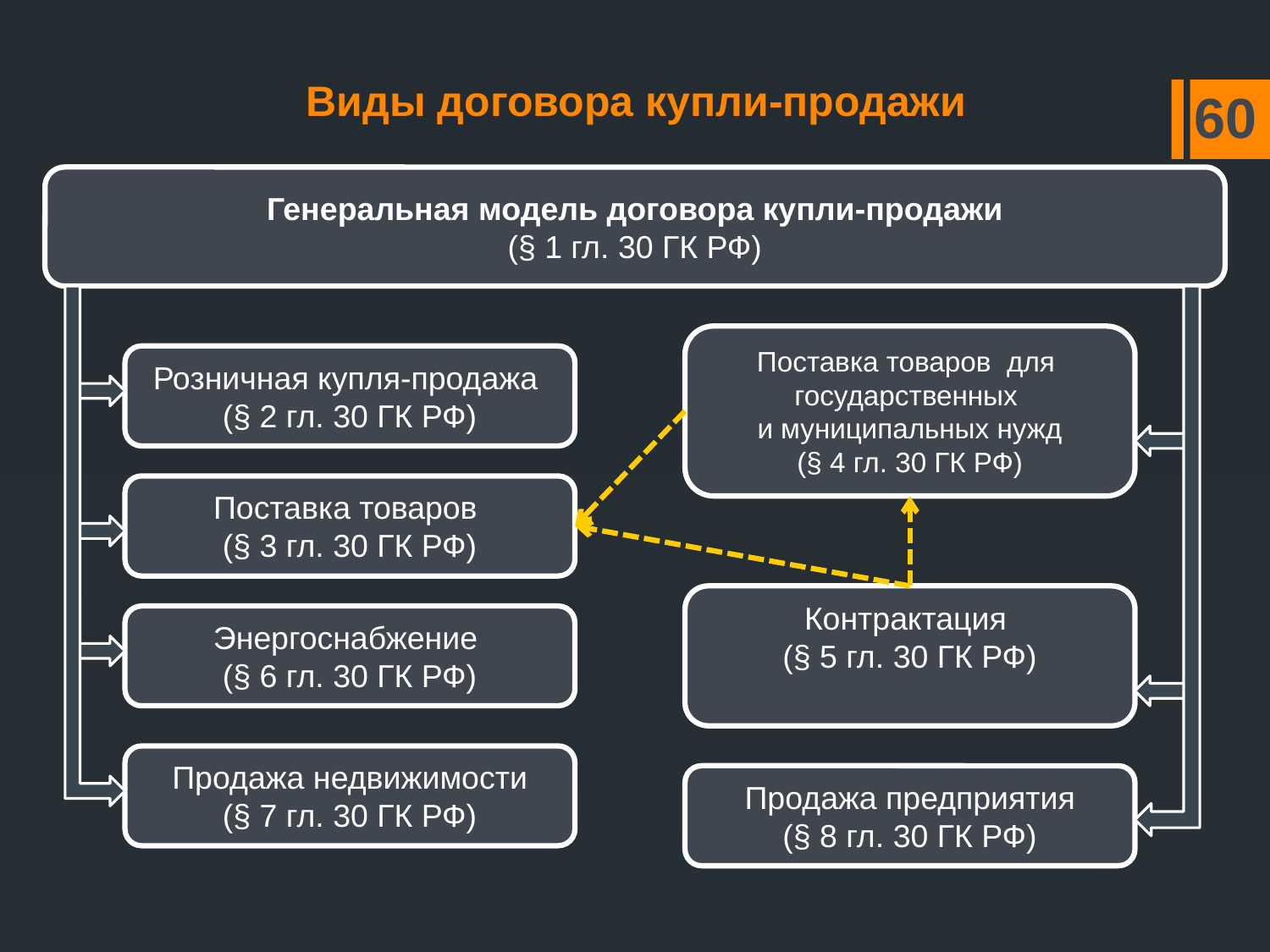

# Виды договора купли-продажи
 60

Генеральная модель договора купли-продажи
(§ 1 гл. 30 ГК РФ)

Поставка товаров  для
государственных
и муниципальных нужд
(§ 4 гл. 30 ГК РФ)

Розничная купля-продажа
(§ 2 гл. 30 ГК РФ)

Поставка товаров
(§ 3 гл. 30 ГК РФ)

Контрактация
(§ 5 гл. 30 ГК РФ)

Энергоснабжение
(§ 6 гл. 30 ГК РФ)

Продажа недвижимости
(§ 7 гл. 30 ГК РФ)

Продажа предприятия
(§ 8 гл. 30 ГК РФ)